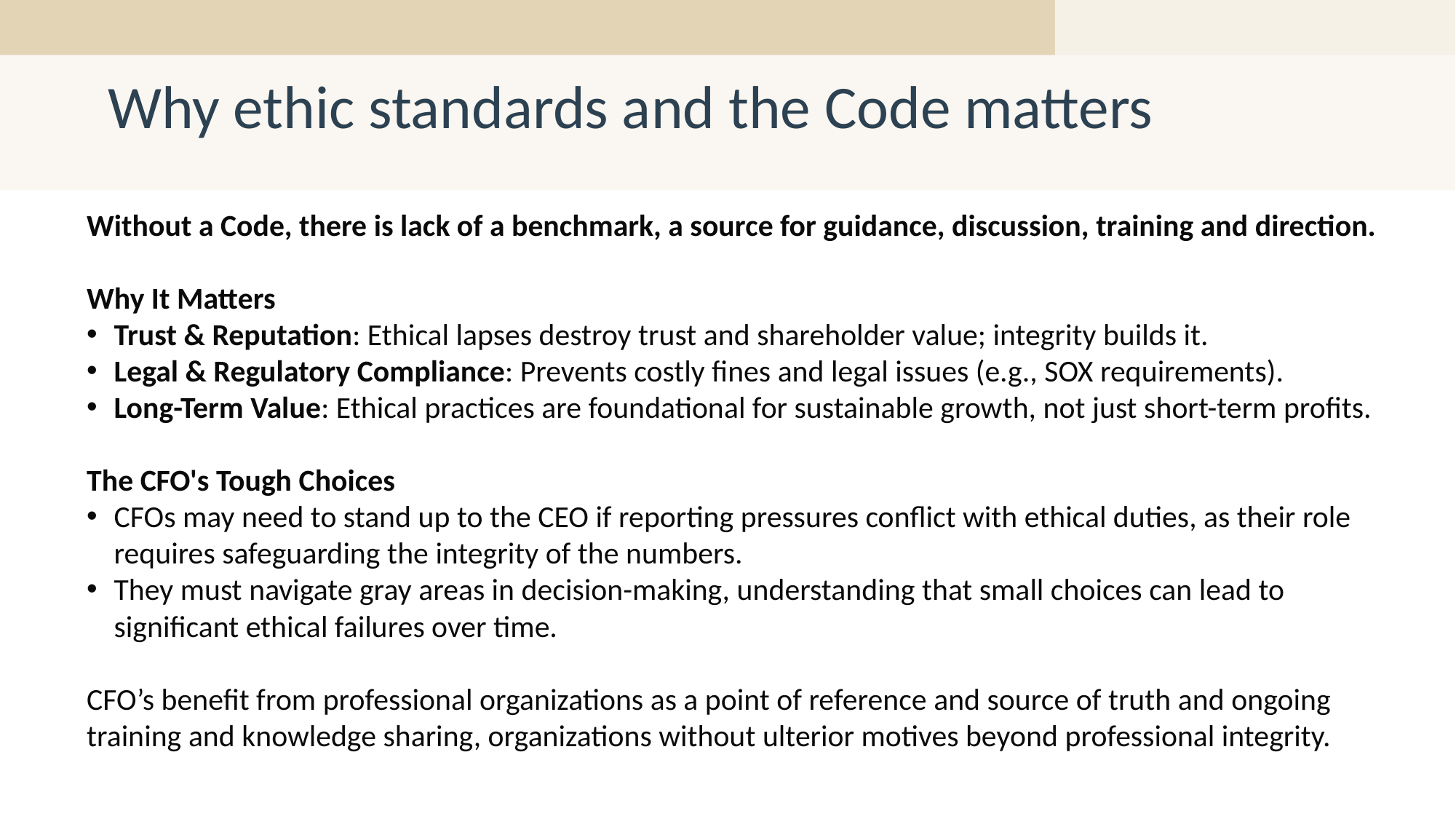

# Why ethic standards and the Code matters
Without a Code, there is lack of a benchmark, a source for guidance, discussion, training and direction.

Why It Matters
Trust & Reputation: Ethical lapses destroy trust and shareholder value; integrity builds it.
Legal & Regulatory Compliance: Prevents costly fines and legal issues (e.g., SOX requirements).
Long-Term Value: Ethical practices are foundational for sustainable growth, not just short-term profits.

The CFO's Tough Choices
CFOs may need to stand up to the CEO if reporting pressures conflict with ethical duties, as their role requires safeguarding the integrity of the numbers.
They must navigate gray areas in decision-making, understanding that small choices can lead to significant ethical failures over time.

CFO’s benefit from professional organizations as a point of reference and source of truth and ongoing training and knowledge sharing, organizations without ulterior motives beyond professional integrity.

16